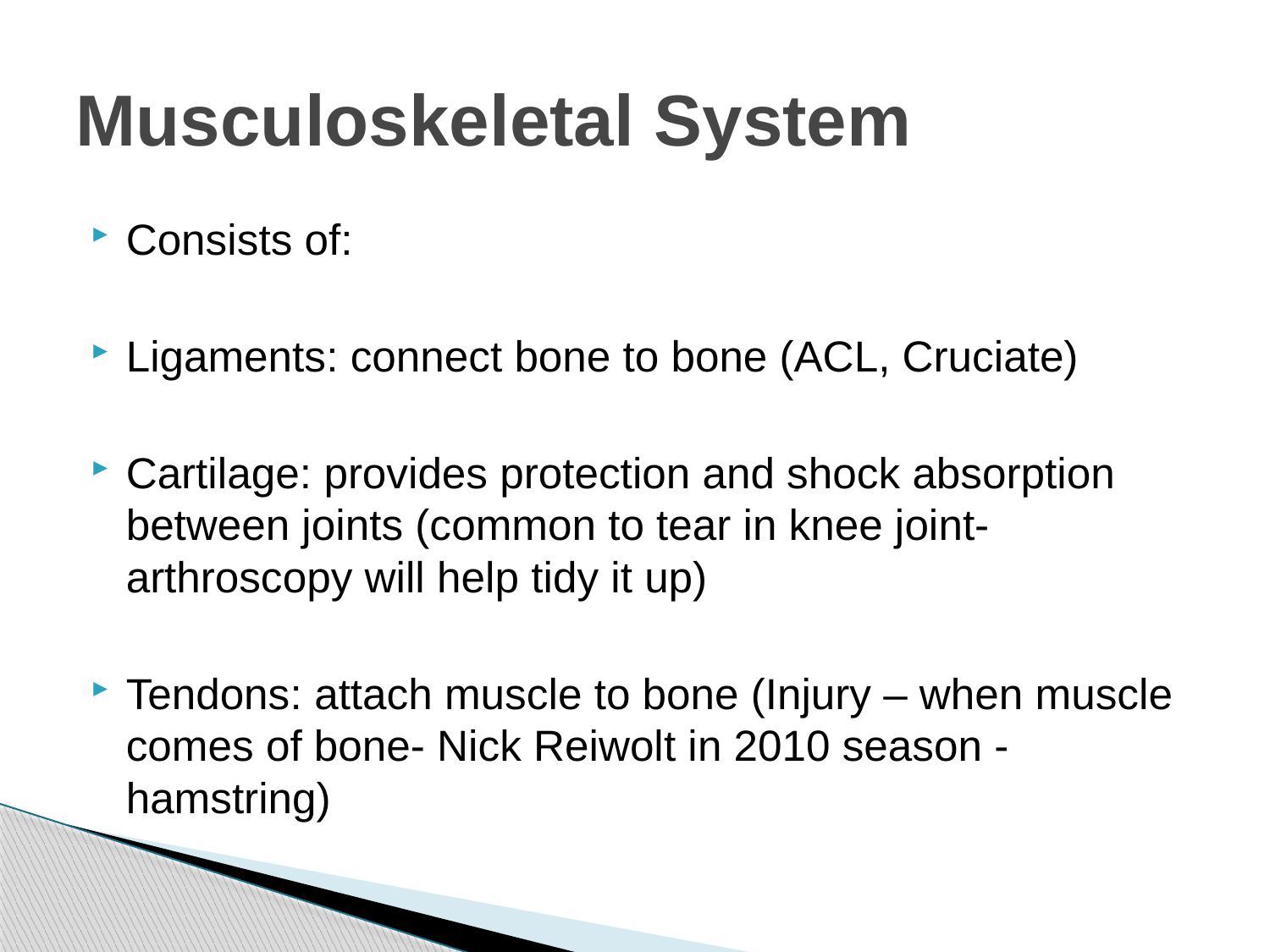

# Musculoskeletal System
Consists of:

Ligaments: connect bone to bone (ACL, Cruciate)

Cartilage: provides protection and shock absorption between joints (common to tear in knee joint- arthroscopy will help tidy it up)

Tendons: attach muscle to bone (Injury – when muscle comes of bone- Nick Reiwolt in 2010 season -hamstring)